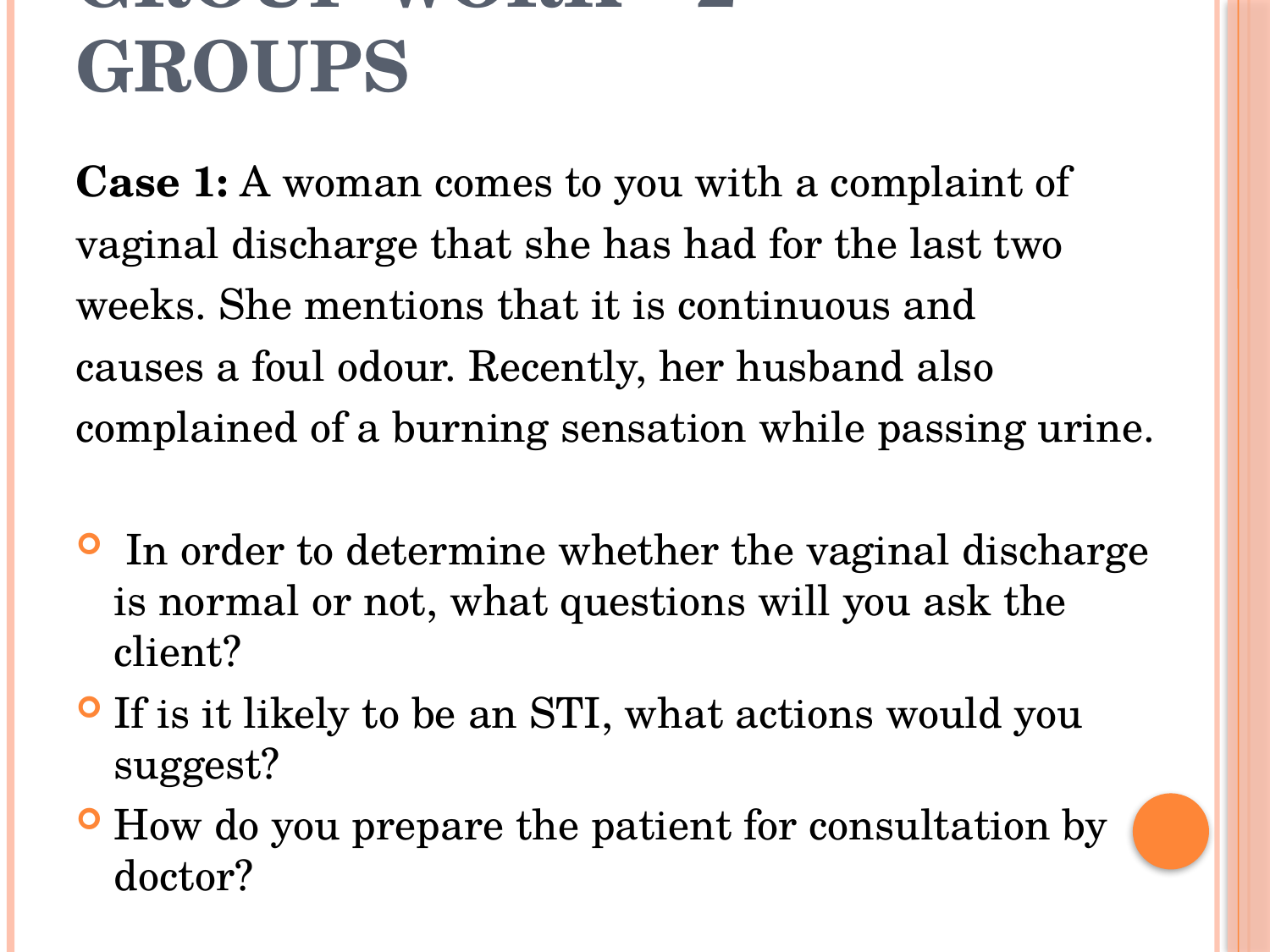

# Group Work – 2 groups
Case 1: A woman comes to you with a complaint of
vaginal discharge that she has had for the last two
weeks. She mentions that it is continuous and
causes a foul odour. Recently, her husband also
complained of a burning sensation while passing urine.

 In order to determine whether the vaginal discharge is normal or not, what questions will you ask the client?
If is it likely to be an STI, what actions would you suggest?
How do you prepare the patient for consultation by doctor?